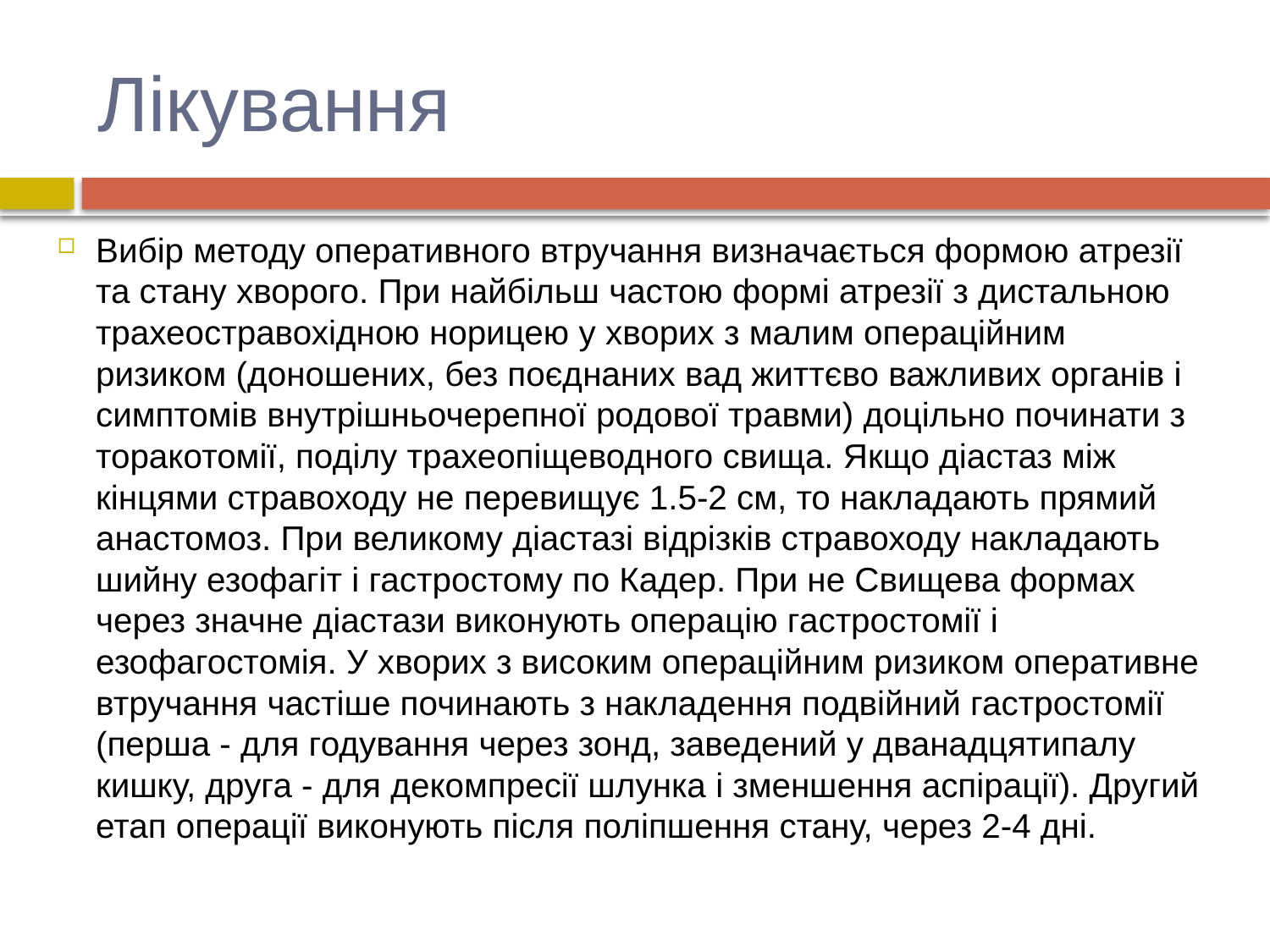

# Лікування
Вибір методу оперативного втручання визначається формою атрезії та стану хворого. При найбільш частою формі атрезії з дистальною трахеостравохідною норицею у хворих з малим операційним ризиком (доношених, без поєднаних вад життєво важливих органів і симптомів внутрішньочерепної родової травми) доцільно починати з торакотомії, поділу трахеопіщеводного свища. Якщо діастаз між кінцями стравоходу не перевищує 1.5-2 см, то накладають прямий анастомоз. При великому діастазі відрізків стравоходу накладають шийну езофагіт і гастростому по Кадер. При не Свищева формах через значне діастази виконують операцію гастростомії і езофагостомія. У хворих з високим операційним ризиком оперативне втручання частіше починають з накладення подвійний гастростомії (перша - для годування через зонд, заведений у дванадцятипалу кишку, друга - для декомпресії шлунка і зменшення аспірації). Другий етап операції виконують після поліпшення стану, через 2-4 дні.